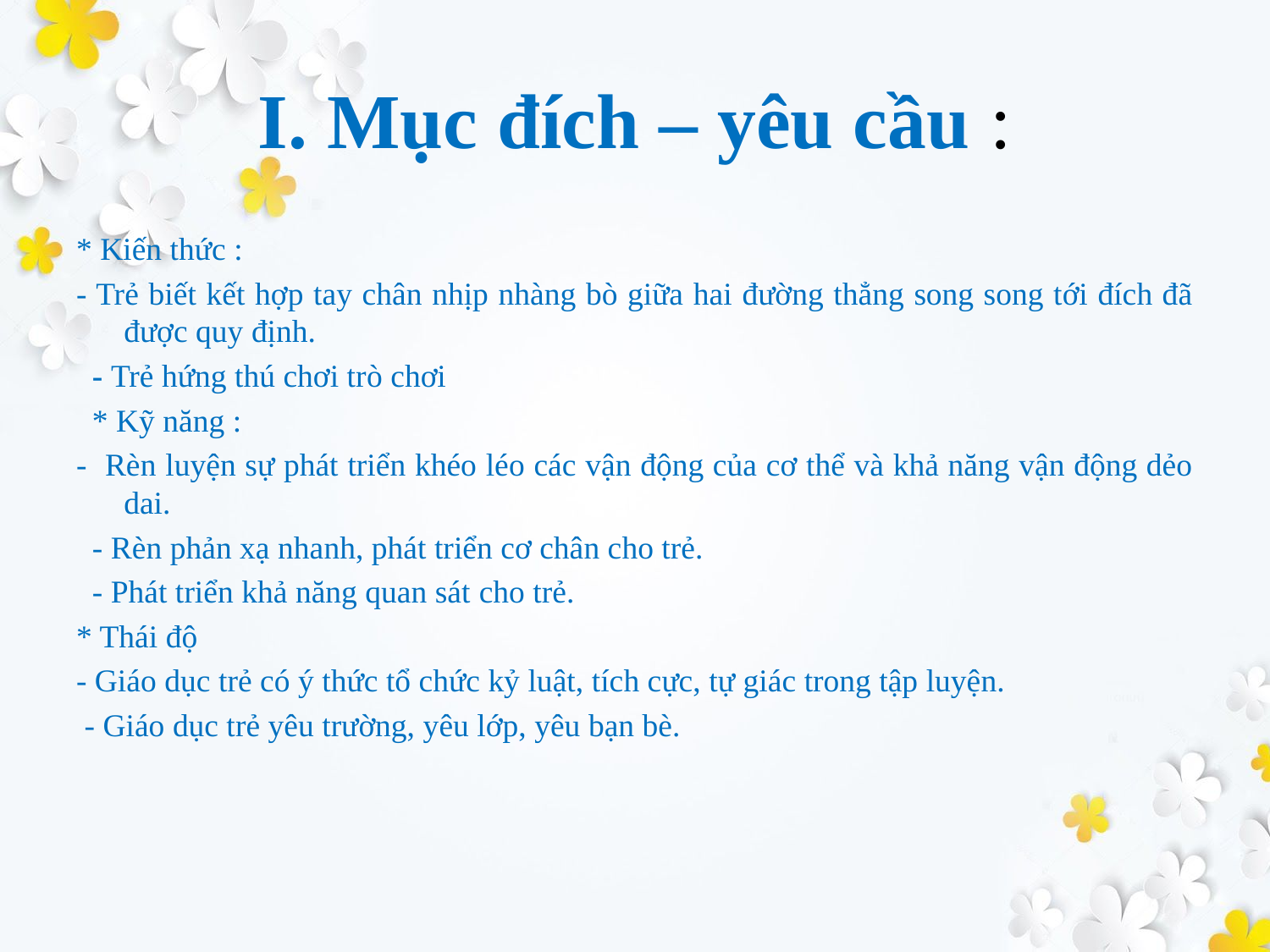

# I. Mục đích – yêu cầu :
* Kiến thức :
- Trẻ biết kết hợp tay chân nhịp nhàng bò giữa hai đường thẳng song song tới đích đã được quy định.
  - Trẻ hứng thú chơi trò chơi
  * Kỹ năng :
-  Rèn luyện sự phát triển khéo léo các vận động của cơ thể và khả năng vận động dẻo dai.
  - Rèn phản xạ nhanh, phát triển cơ chân cho trẻ.
  - Phát triển khả năng quan sát cho trẻ.
* Thái độ
- Giáo dục trẻ có ý thức tổ chức kỷ luật, tích cực, tự giác trong tập luyện.
 - Giáo dục trẻ yêu trường, yêu lớp, yêu bạn bè.